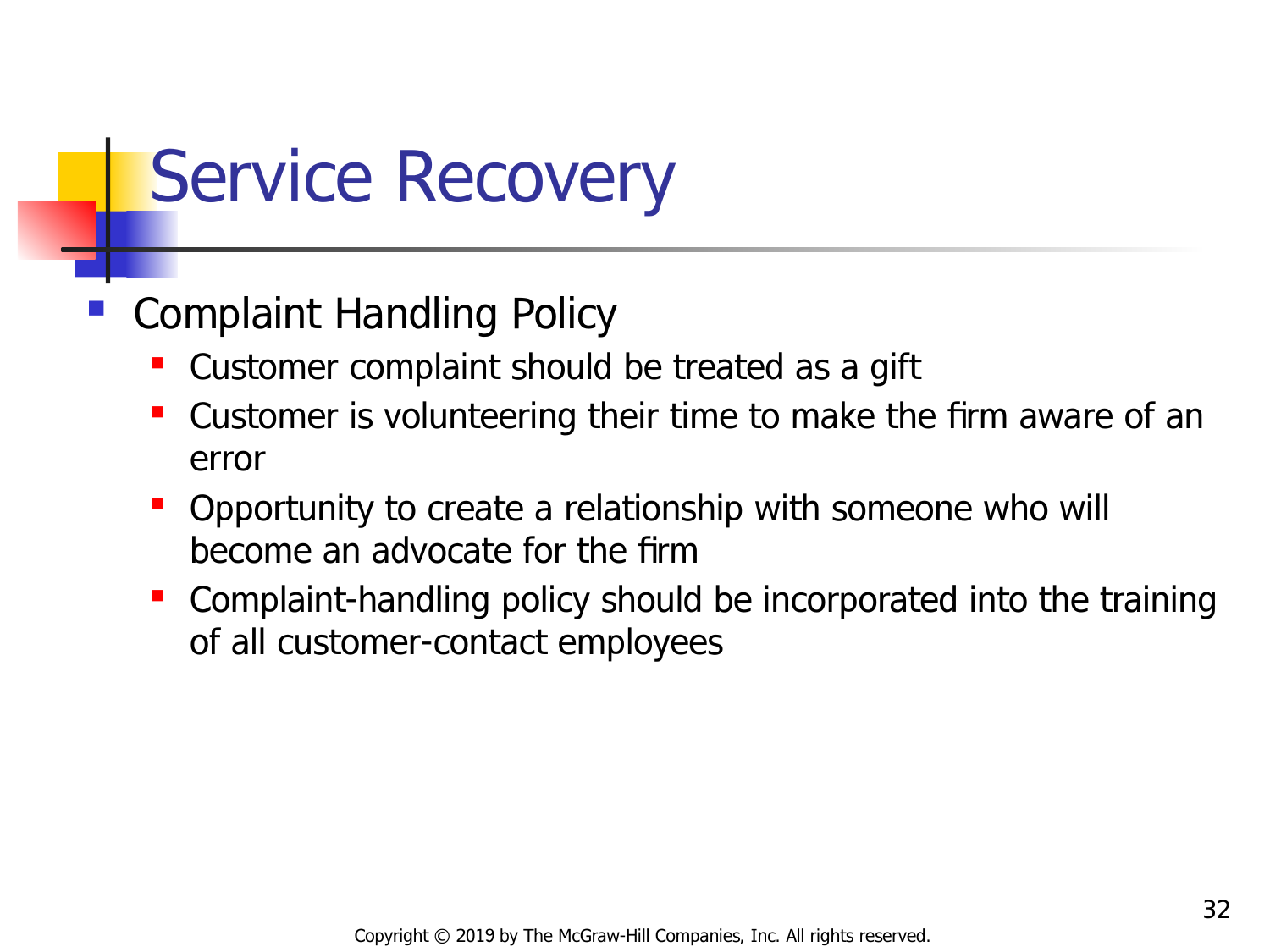

# Service Recovery
Complaint Handling Policy
Customer complaint should be treated as a gift
Customer is volunteering their time to make the firm aware of an error
Opportunity to create a relationship with someone who will become an advocate for the firm
Complaint-handling policy should be incorporated into the training of all customer-contact employees
32
Copyright © 2019 by The McGraw-Hill Companies, Inc. All rights reserved.